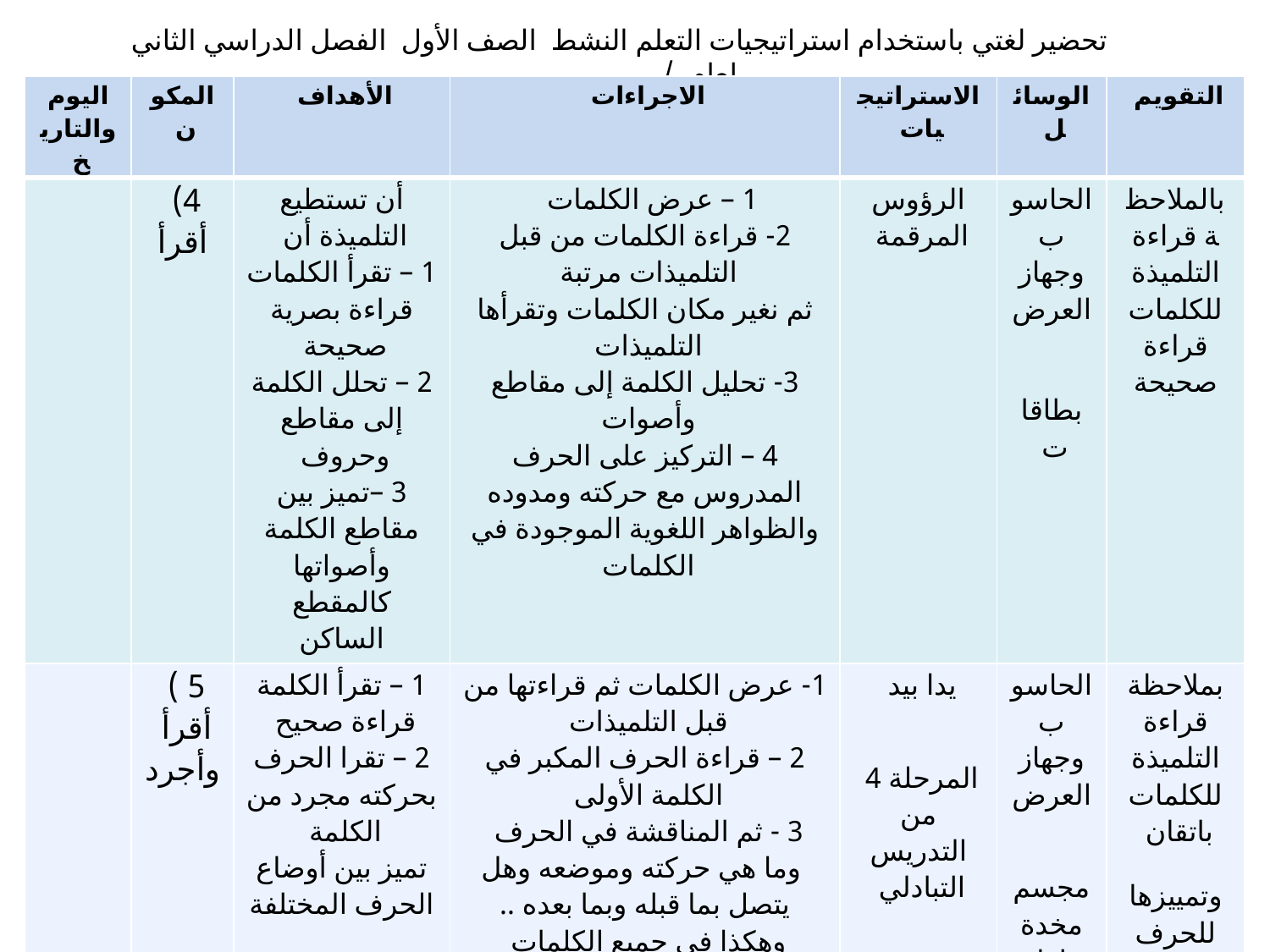

تحضير لغتي باستخدام استراتيجيات التعلم النشط  الصف الأول  الفصل الدراسي الثاني  لعام  / .....................

| اليوم والتاريخ | المكون | الأهداف | الاجراءات | الاستراتيجيات | الوسائل | التقويم |
| --- | --- | --- | --- | --- | --- | --- |
|  | 4) أقرأ | أن تستطيع التلميذة أن 1 – تقرأ الكلمات قراءة بصرية صحيحة 2 – تحلل الكلمة إلى مقاطع وحروف 3 –تميز بين مقاطع الكلمة وأصواتها كالمقطع الساكن والمشدد | 1 – عرض الكلمات 2- قراءة الكلمات من قبل التلميذات مرتبة ثم نغير مكان الكلمات وتقرأها التلميذات 3- تحليل الكلمة إلى مقاطع وأصوات 4 – التركيز على الحرف المدروس مع حركته ومدوده والظواهر اللغوية الموجودة في الكلمات | الرؤوس المرقمة | الحاسوب وجهاز العرض بطاقات | بالملاحظة قراءة التلميذة للكلمات قراءة صحيحة |
|  | 5 ) أقرأ وأجرد | 1 – تقرأ الكلمة قراءة صحيح 2 – تقرا الحرف بحركته مجرد من الكلمة تميز بين أوضاع الحرف المختلفة | 1- عرض الكلمات ثم قراءتها من قبل التلميذات 2 – قراءة الحرف المكبر في الكلمة الأولى 3 - ثم المناقشة في الحرف وما هي حركته وموضعه وهل يتصل بما قبله وبما بعده .. وهكذا في جميع الكلمات | يدا بيد المرحلة 4 من التدريس التبادلي | الحاسوب وجهاز العرض مجسم مخدة لها يدين | بملاحظة قراءة التلميذة للكلمات باتقان وتمييزها للحرف بحركاته ومواضعه المختلفة |